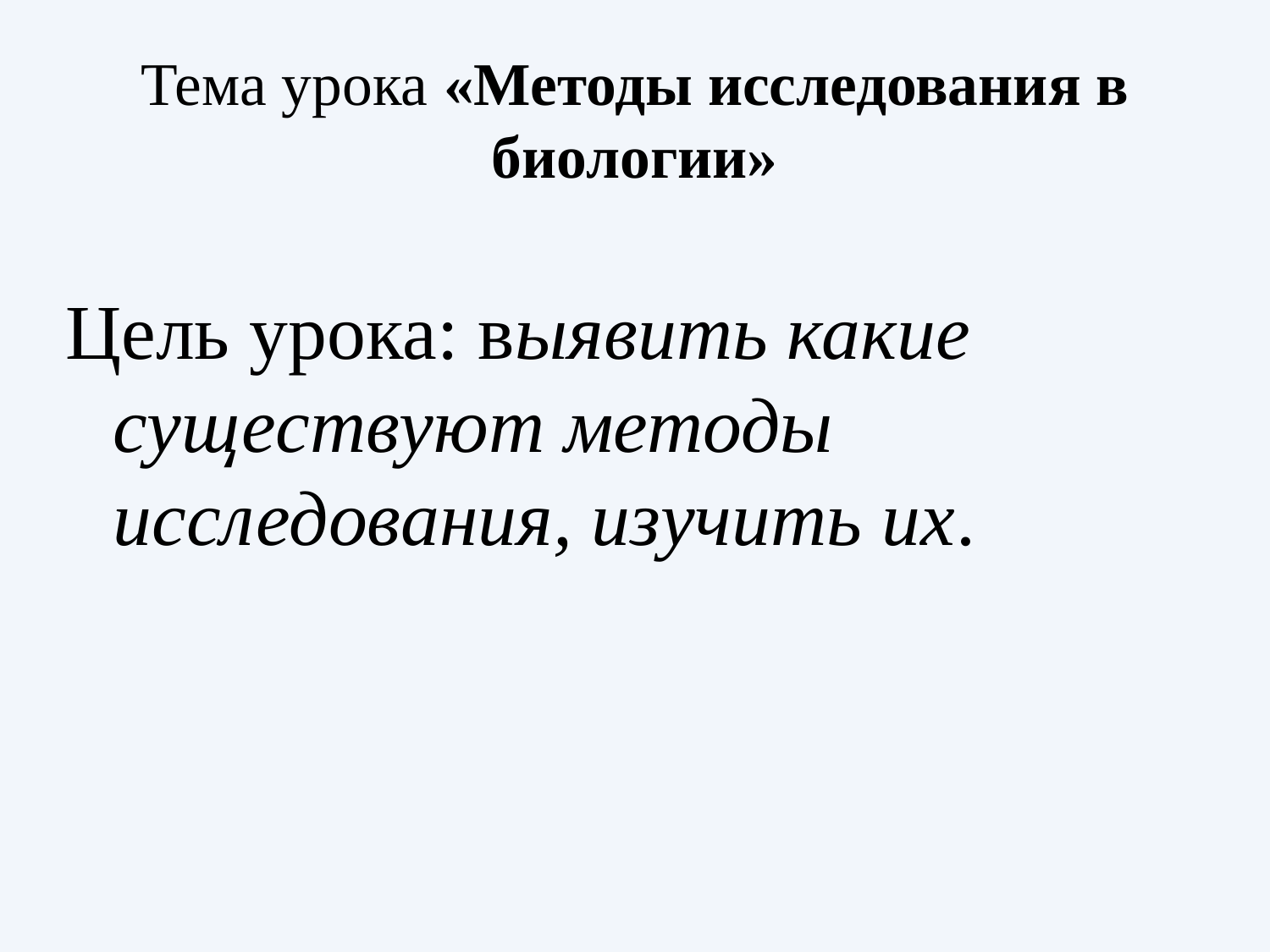

# Тема урока «Методы исследования в биологии»
Цель урока: выявить какие существуют методы исследования, изучить их.